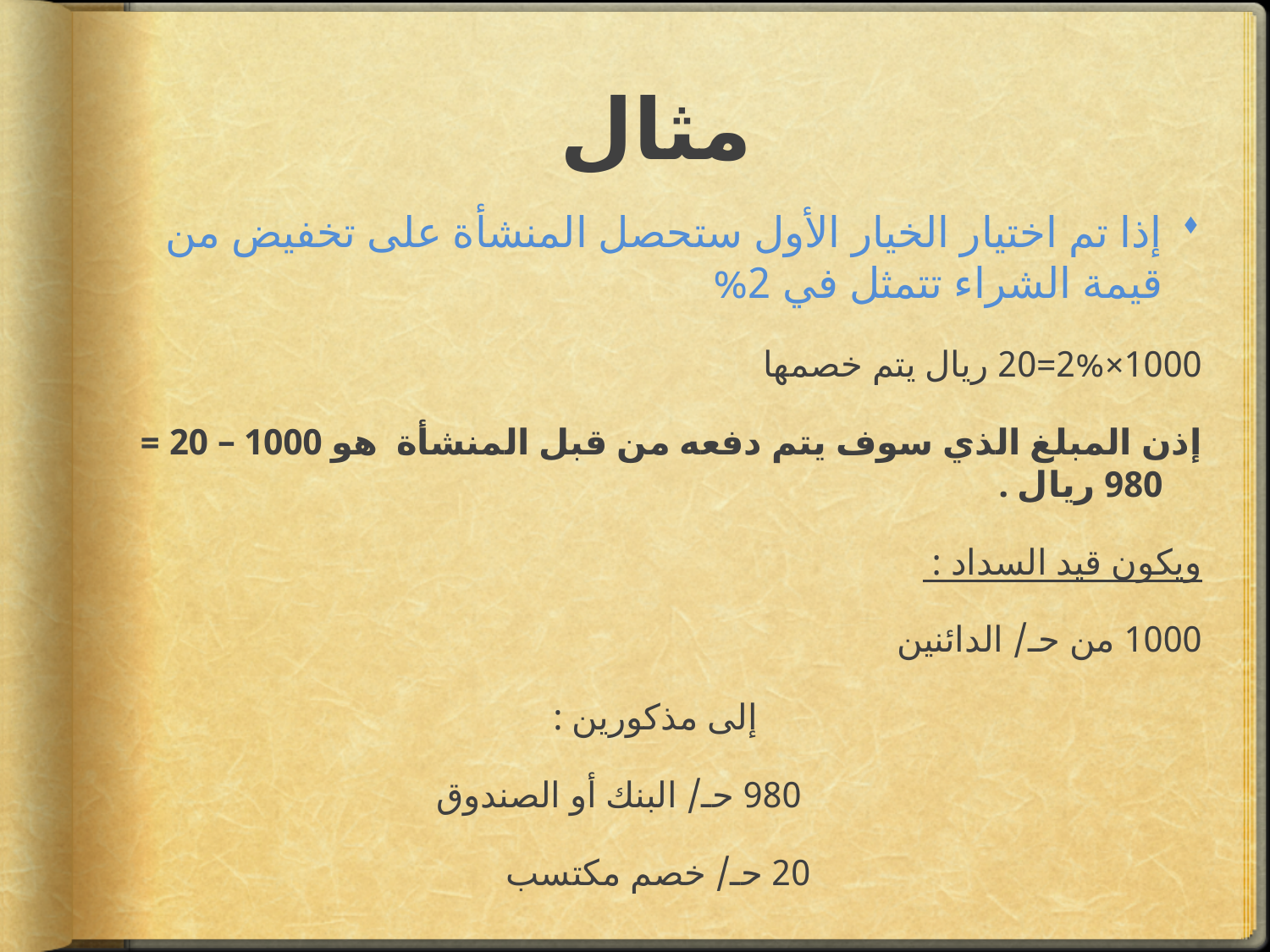

# مثال
إذا تم اختيار الخيار الأول ستحصل المنشأة على تخفيض من قيمة الشراء تتمثل في 2%
1000×2%=20 ريال يتم خصمها
إذن المبلغ الذي سوف يتم دفعه من قبل المنشأة  هو 1000 – 20 = 980 ريال .
ويكون قيد السداد :
1000 من حـ/ الدائنين
إلى مذكورين :
                                            980 حـ/ البنك أو الصندوق
                                           20 حـ/ خصم مكتسب